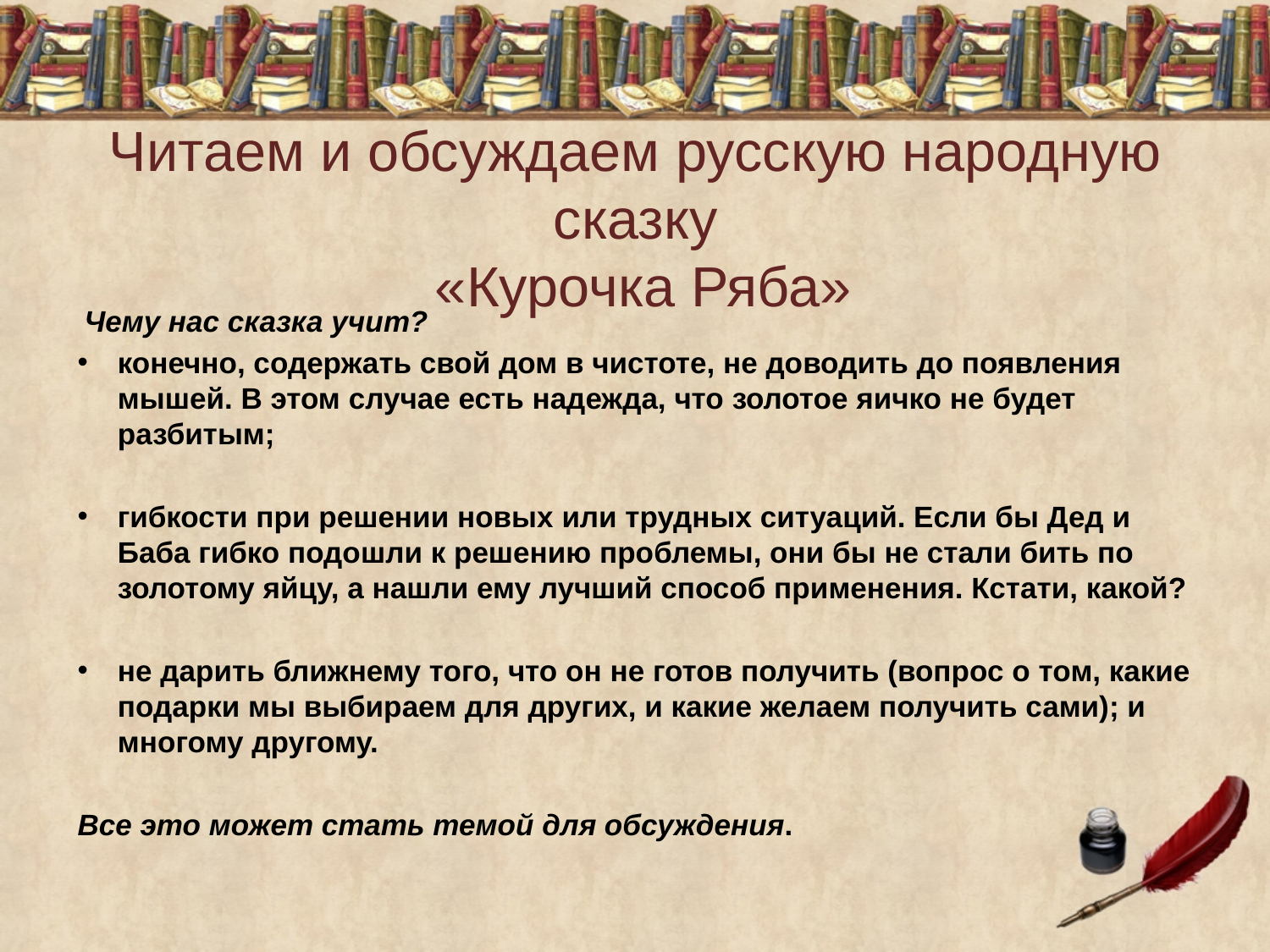

# Читаем и обсуждаем русскую народную сказку «Курочка Ряба»
 Чему нас сказка учит?
конечно, содержать свой дом в чистоте, не доводить до появления мышей. В этом случае есть надежда, что золотое яичко не будет разбитым;

гибкости при решении новых или трудных ситуаций. Если бы Дед и Баба гибко подошли к решению проблемы, они бы не стали бить по золотому яйцу, а нашли ему лучший способ применения. Кстати, какой?

не дарить ближнему того, что он не готов получить (вопрос о том, какие подарки мы выбираем для других, и какие желаем получить сами); и многому другому.

Все это может стать темой для обсуждения.